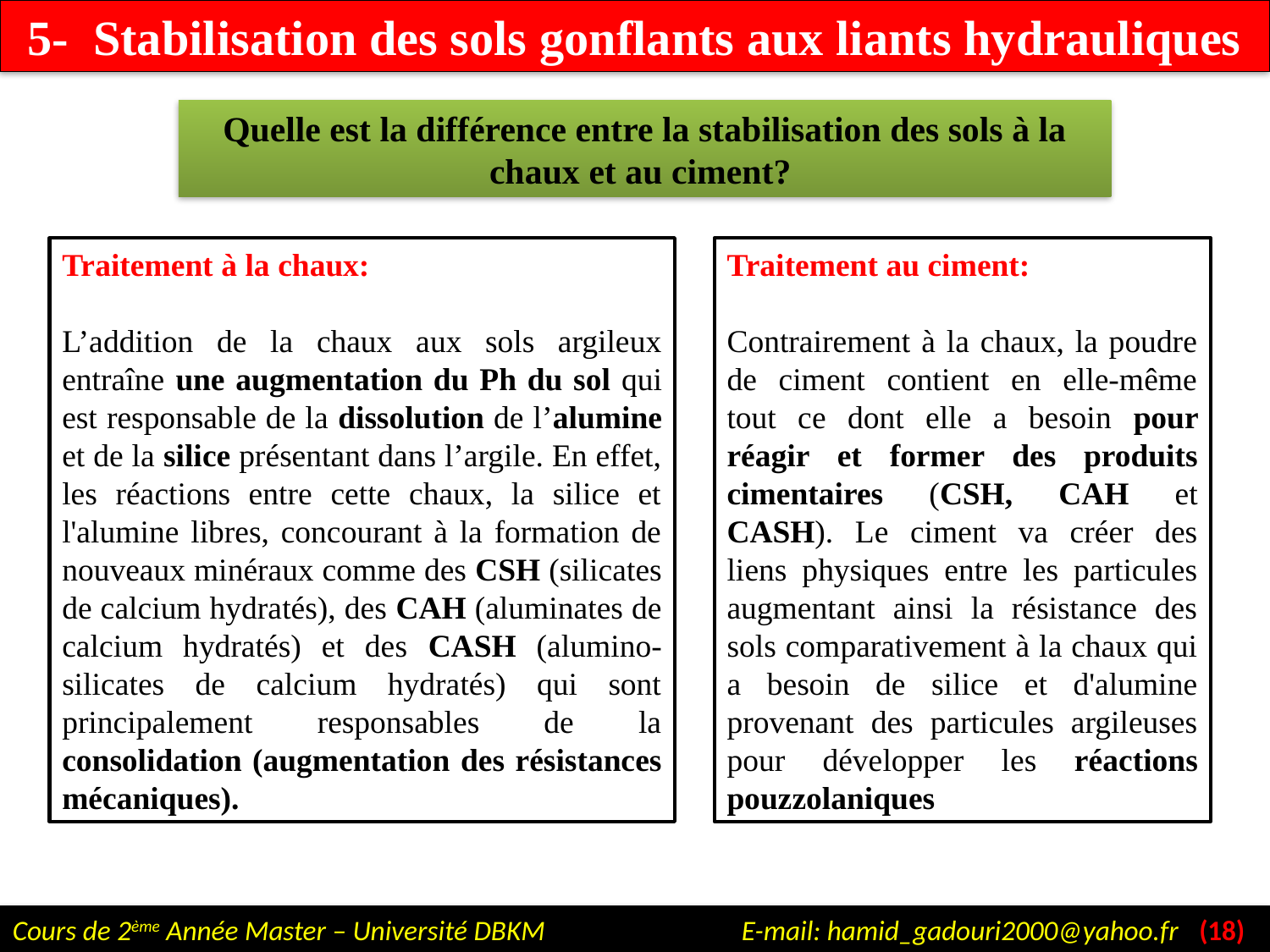

5-  Stabilisation des sols gonflants aux liants hydrauliques
Quelle est la différence entre la stabilisation des sols à la chaux et au ciment?
Traitement à la chaux:

L’addition de la chaux aux sols argileux entraîne une augmentation du Ph du sol qui est responsable de la dissolution de l’alumine et de la silice présentant dans l’argile. En effet, les réactions entre cette chaux, la silice et l'alumine libres, concourant à la formation de nouveaux minéraux comme des CSH (silicates de calcium hydratés), des CAH (aluminates de calcium hydratés) et des CASH (alumino-silicates de calcium hydratés) qui sont principalement responsables de la consolidation (augmentation des résistances mécaniques).
Traitement au ciment:

Contrairement à la chaux, la poudre de ciment contient en elle-même tout ce dont elle a besoin pour réagir et former des produits cimentaires (CSH, CAH et CASH). Le ciment va créer des liens physiques entre les particules augmentant ainsi la résistance des sols comparativement à la chaux qui a besoin de silice et d'alumine provenant des particules argileuses pour développer les réactions pouzzolaniques
Cours de 2ème Année Master – Université DBKM                               E-mail: hamid_gadouri2000@yahoo.fr   (18)